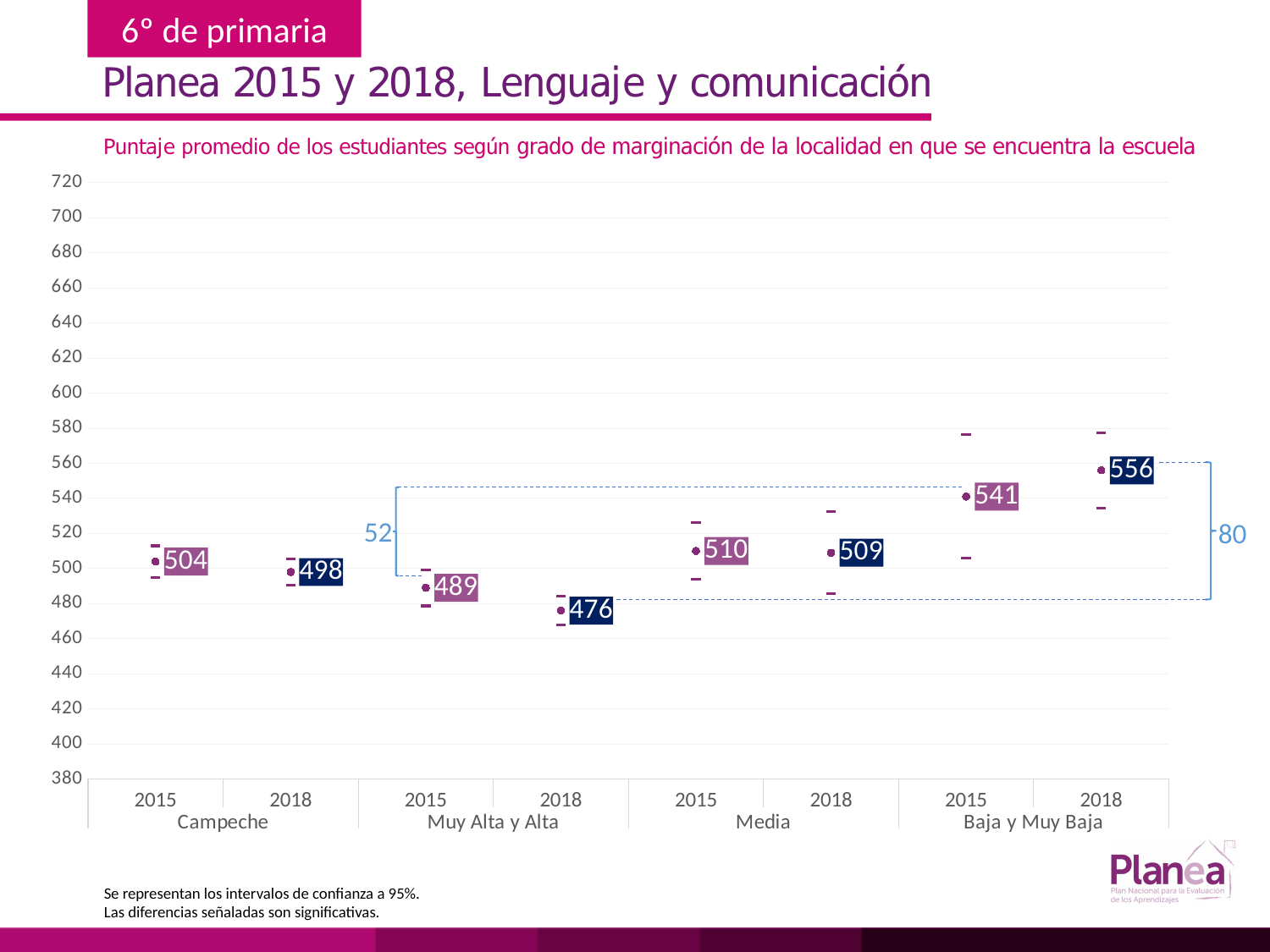

Planea 2015 y 2018, Lenguaje y comunicación

Puntaje promedio de los estudiantes según grado de marginación de la localidad en que se encuentra la escuela

### Chart

| Category |  |  |  |
|---|---|---|---|
| 2015 | 495.045 | 512.955 | 504.0 |
| 2018 | 490.438 | 505.562 | 498.0 |
| 2015 | 478.652 | 499.348 | 489.0 |
| 2018 | 467.841 | 484.159 | 476.0 |
| 2015 | 493.682 | 526.318 | 510.0 |
| 2018 | 485.717 | 532.283 | 509.0 |
| 2015 | 505.777 | 576.223 | 541.0 |
| 2018 | 534.508 | 577.492 | 556.0 |
80

52
Se representan los intervalos de confianza a 95%.
Las diferencias señaladas son significativas.